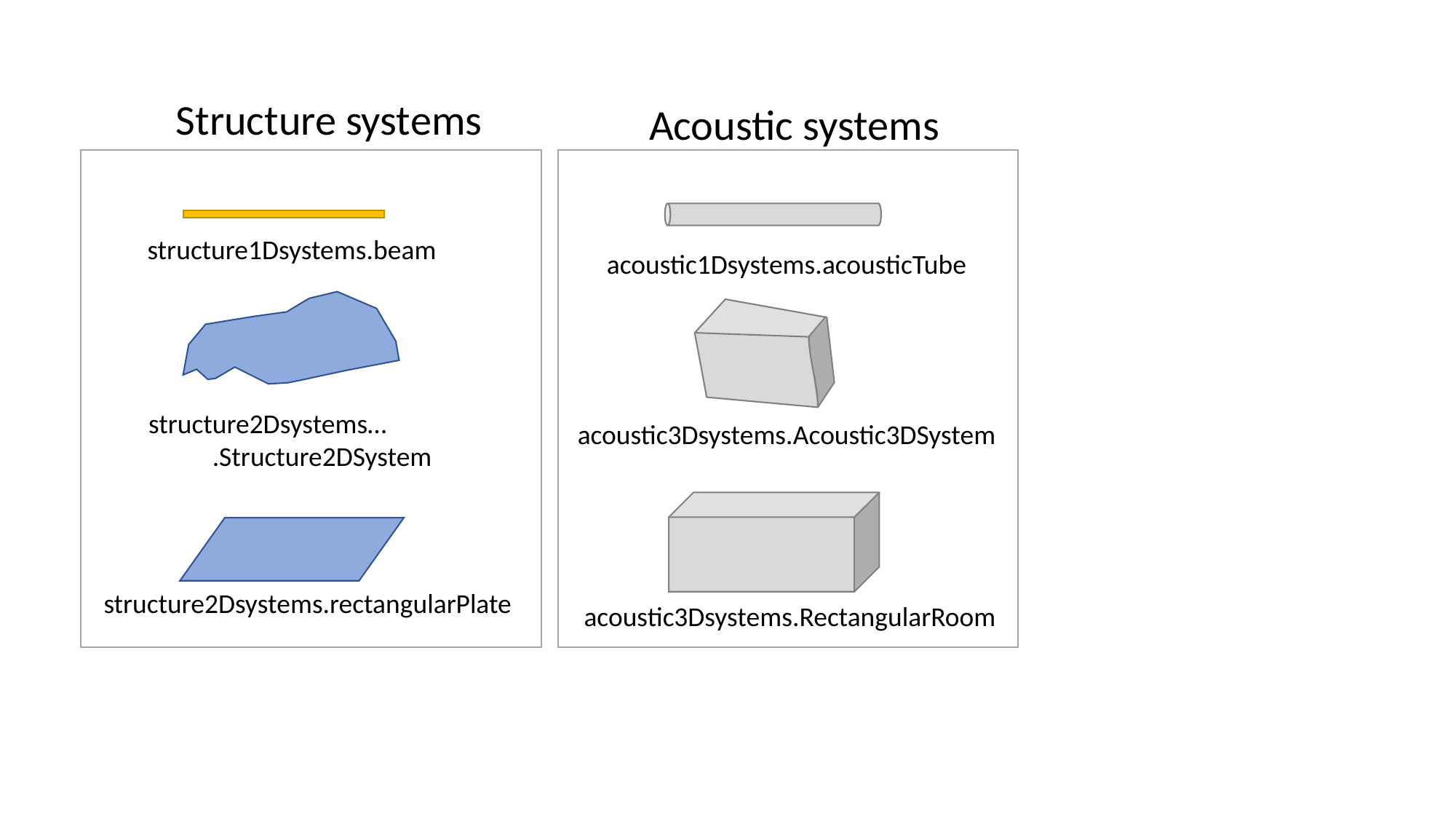

Structure systems
Acoustic systems

structure1Dsystems.beam
acoustic1Dsystems.acousticTube

structure2Dsystems…
	.Structure2DSystem
acoustic3Dsystems.Acoustic3DSystem

structure2Dsystems.rectangularPlate
acoustic3Dsystems.RectangularRoom